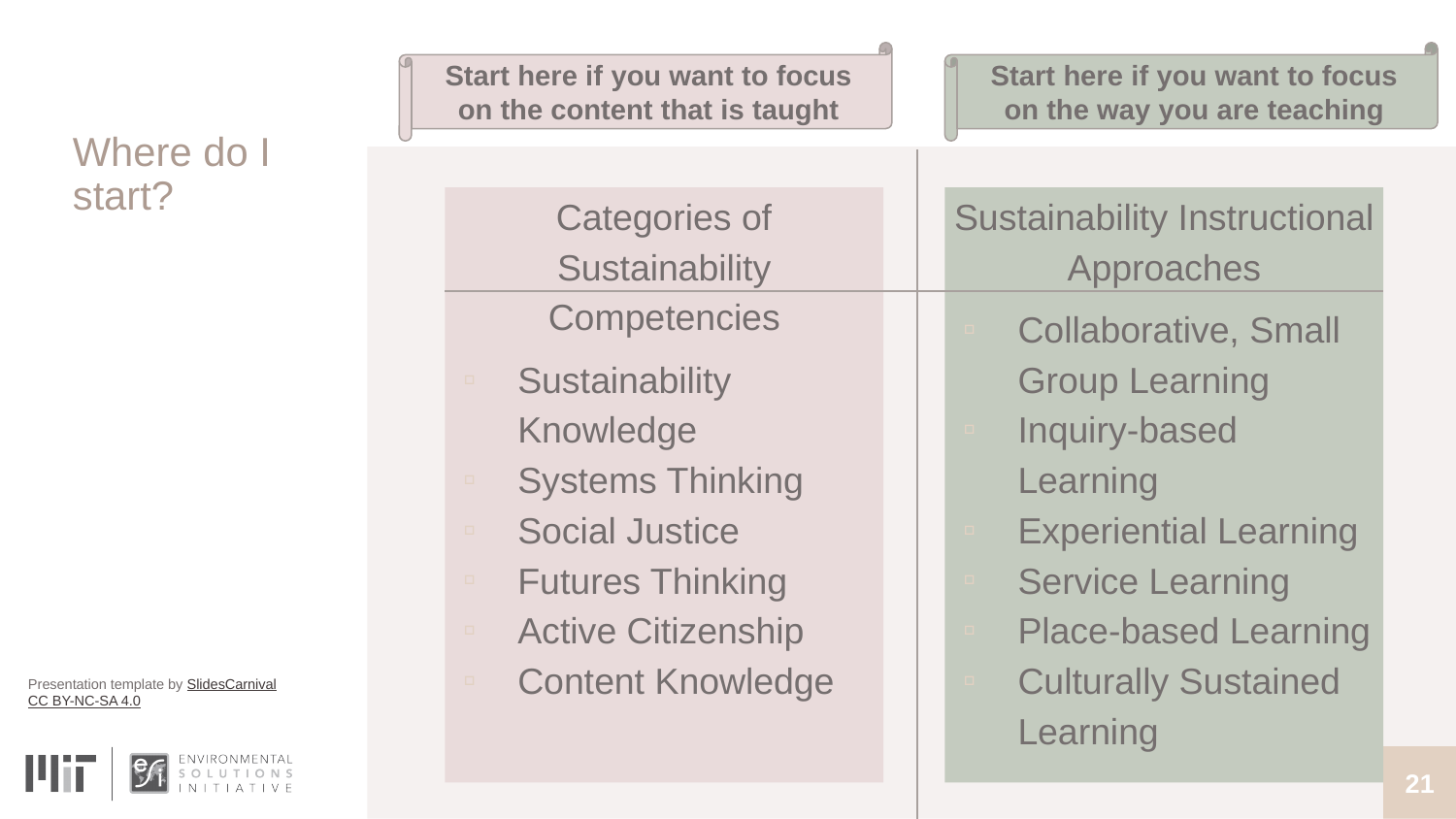

Start here if you want to focus on the content that is taught
Start here if you want to focus on the way you are teaching
# Where do I start?
Categories of Sustainability Competencies
Sustainability Knowledge
Systems Thinking
Social Justice
Futures Thinking
Active Citizenship
Content Knowledge
Sustainability Instructional Approaches
Collaborative, Small Group Learning
Inquiry-based Learning
Experiential Learning
Service Learning
Place-based Learning
Culturally Sustained Learning

21